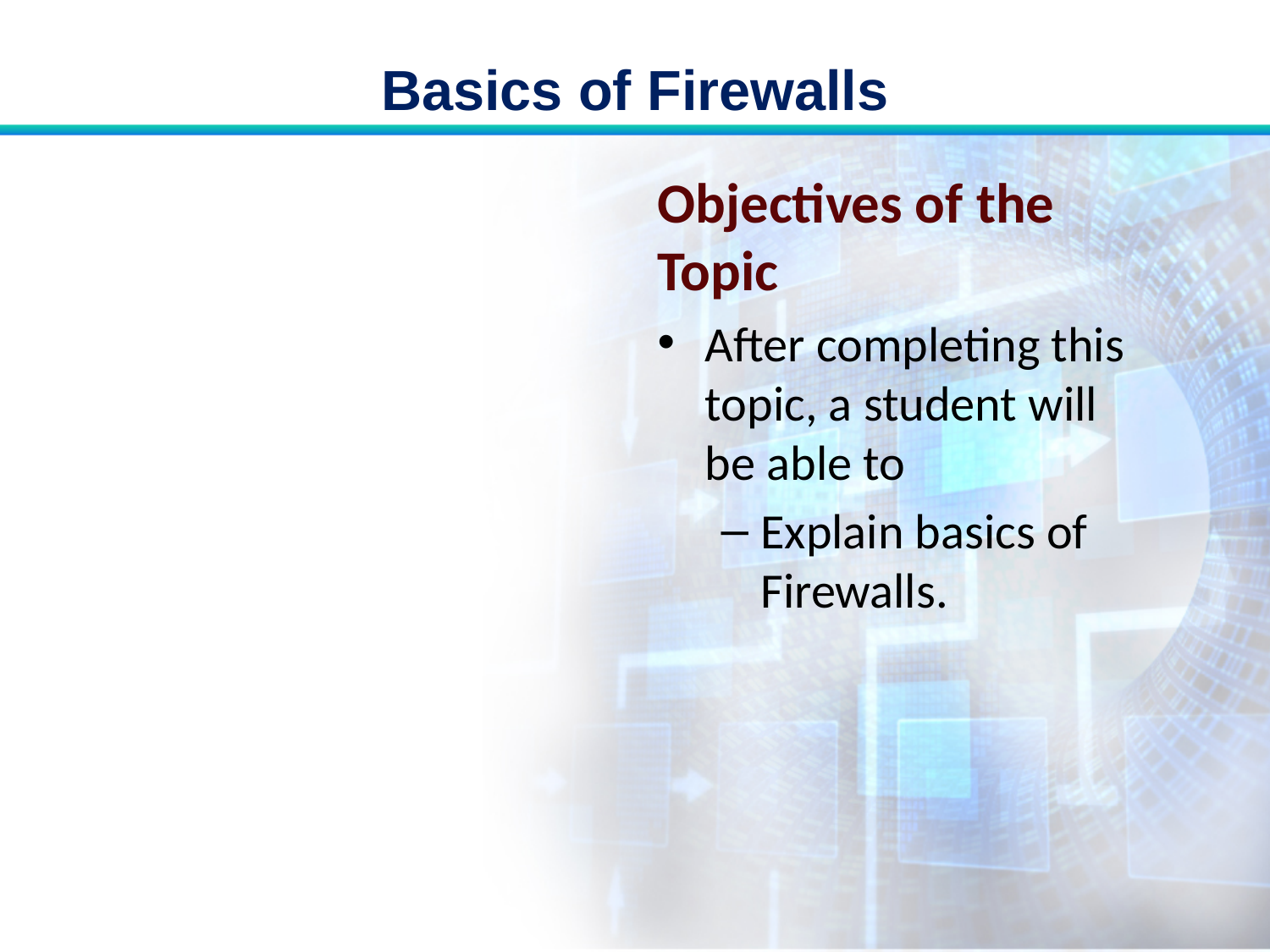

# Basics of Firewalls
Objectives of the Topic
After completing this topic, a student will be able to
Explain basics of Firewalls.